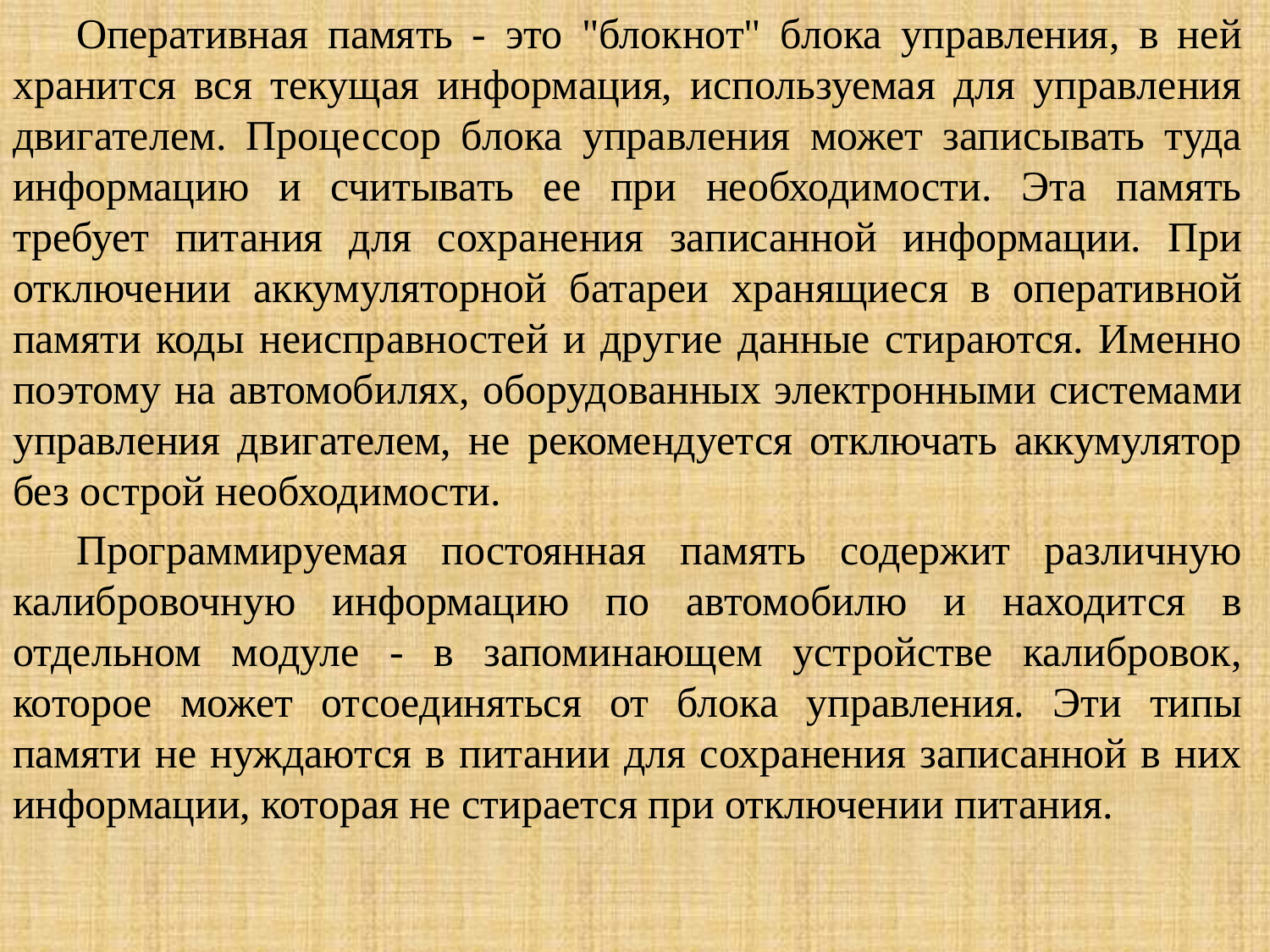

Оперативная память - это "блокнот" блока управления, в ней хранится вся текущая информация, используемая для управления двигателем. Процессор блока управления может записывать туда информацию и считывать ее при необходимости. Эта память требует питания для сохранения записанной информации. При отключении аккумуляторной батареи хранящиеся в оперативной памяти коды неисправностей и другие данные стираются. Именно поэтому на автомобилях, оборудованных электронными системами управления двигателем, не рекомендуется отключать аккумулятор без острой необходимости.
Программируемая постоянная память содержит различную калибровочную информацию по автомобилю и находится в отдельном модуле - в запоминающем устройстве калибровок, которое может отсоединяться от блока управления. Эти типы памяти не нуждаются в питании для сохранения записанной в них информации, которая не стирается при отключении питания.